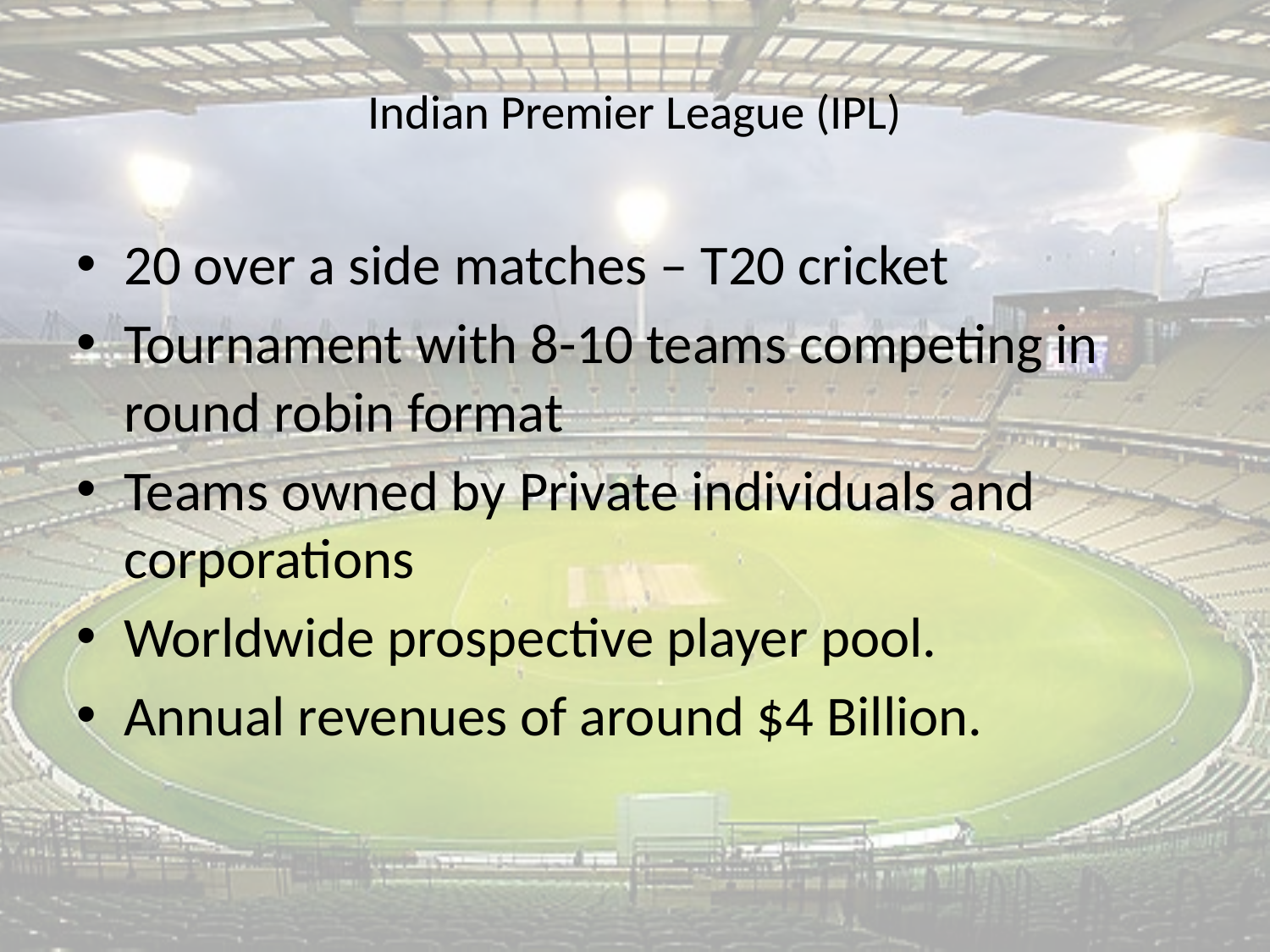

# Indian Premier League (IPL)
20 over a side matches – T20 cricket
Tournament with 8-10 teams competing in round robin format
Teams owned by Private individuals and corporations
Worldwide prospective player pool.
Annual revenues of around $4 Billion.